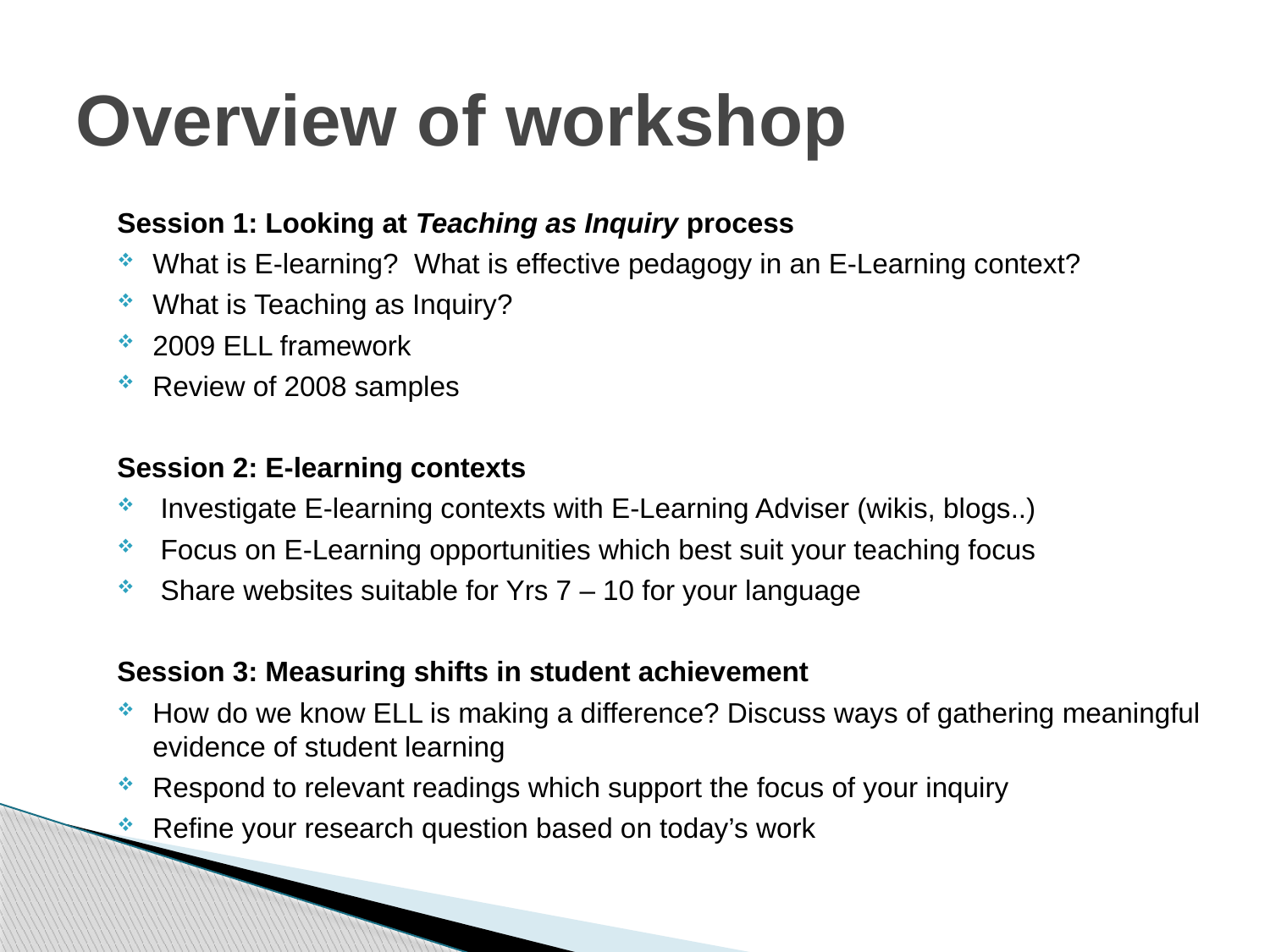

# Overview of workshop
Session 1: Looking at Teaching as Inquiry process
What is E-learning?  What is effective pedagogy in an E-Learning context?
What is Teaching as Inquiry?
2009 ELL framework
Review of 2008 samples

Session 2: E-learning contexts
 Investigate E-learning contexts with E-Learning Adviser (wikis, blogs..)
 Focus on E-Learning opportunities which best suit your teaching focus
 Share websites suitable for Yrs 7 – 10 for your language

Session 3: Measuring shifts in student achievement
How do we know ELL is making a difference? Discuss ways of gathering meaningful evidence of student learning
Respond to relevant readings which support the focus of your inquiry
Refine your research question based on today’s work